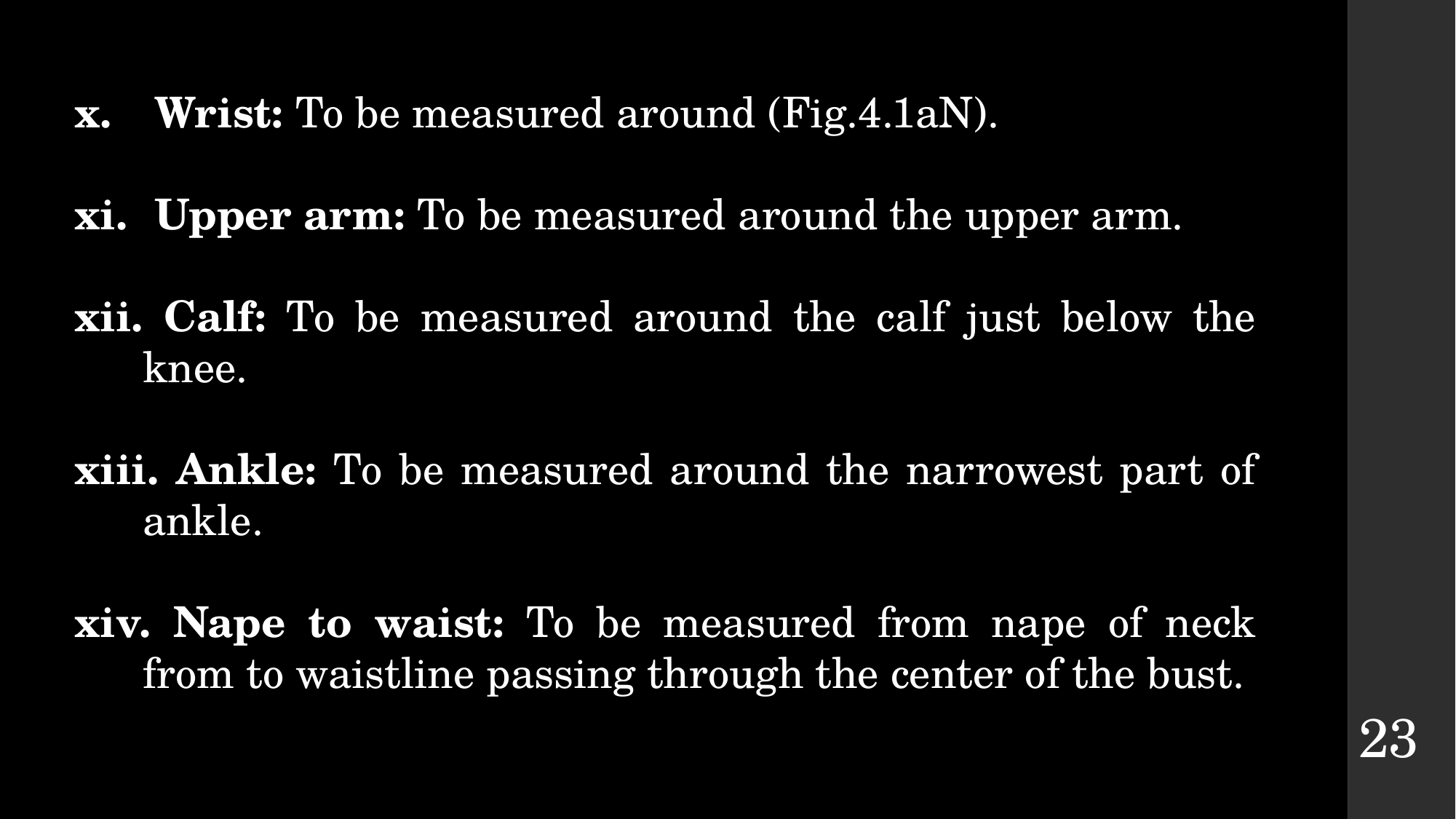

Wrist: To be measured around (Fig.4.1aN).

 Upper arm: To be measured around the upper arm.

 Calf: To be measured around the calf just below the knee.

 Ankle: To be measured around the narrowest part of ankle.

 Nape to waist: To be measured from nape of neck from to waistline passing through the center of the bust.
23